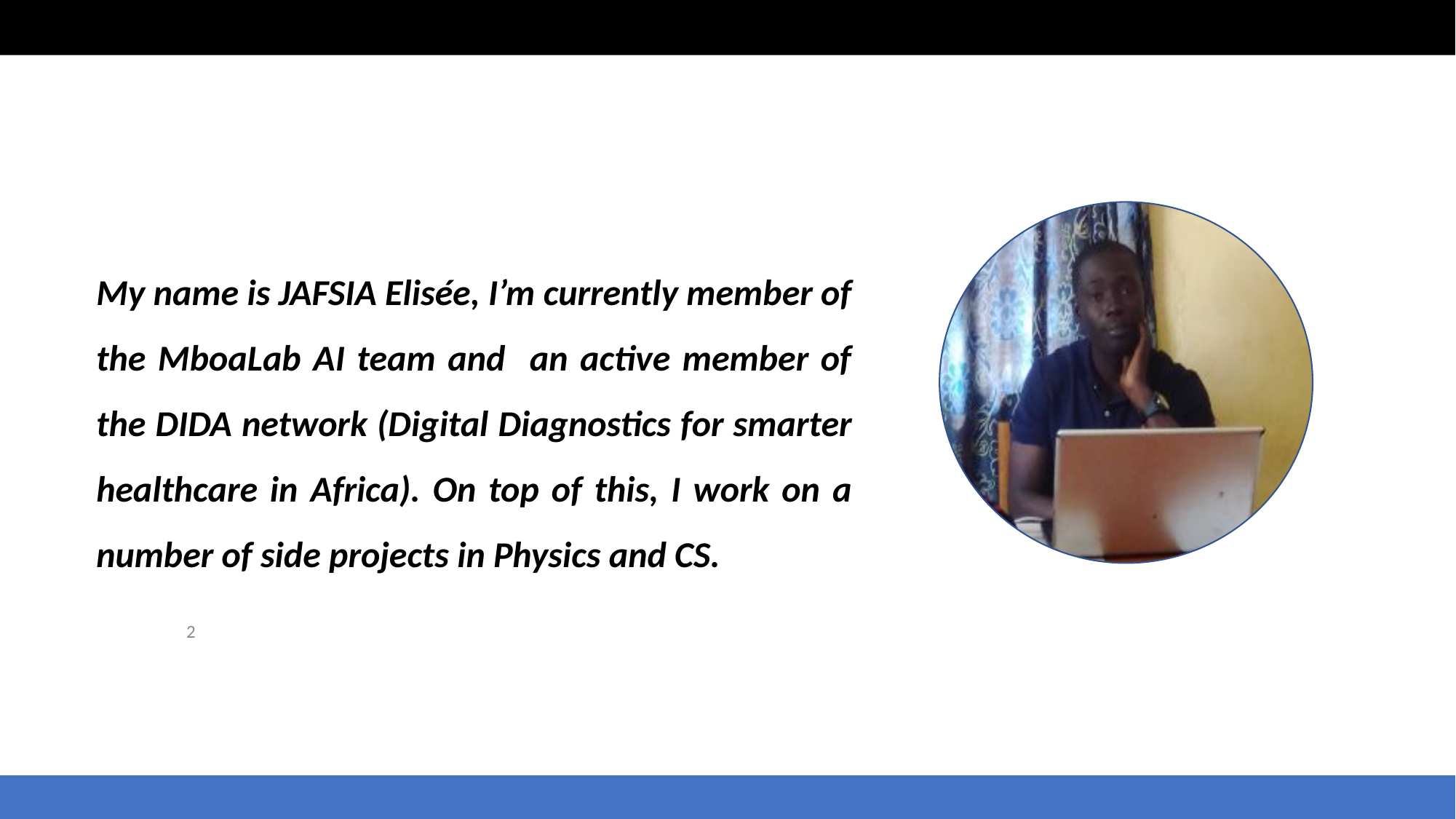

My name is JAFSIA Elisée, I’m currently member of the MboaLab AI team and  an active member of the DIDA network (Digital Diagnostics for smarter healthcare in Africa). On top of this, I work on a number of side projects in Physics and CS.
2